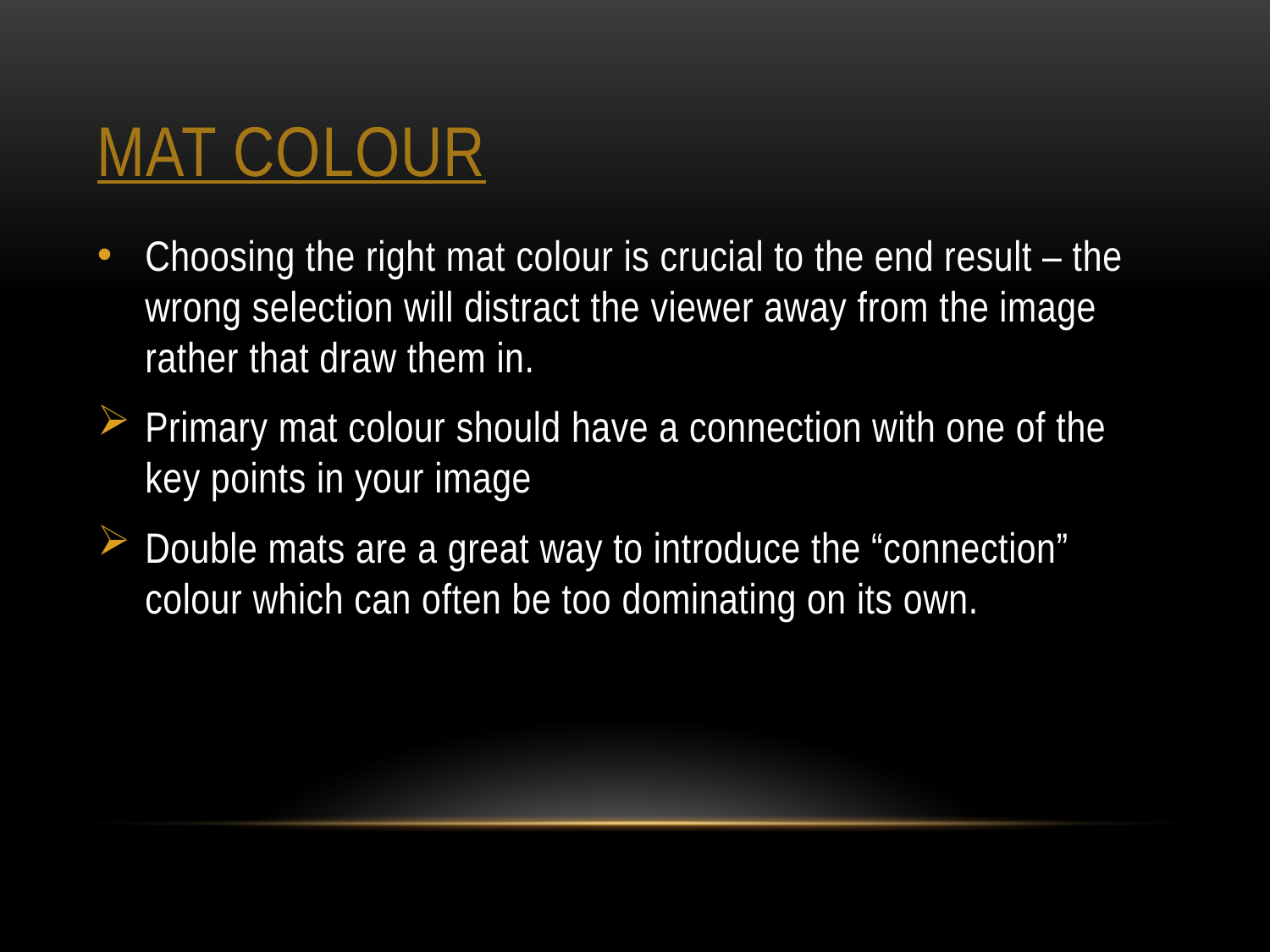

# Mat Colour
Choosing the right mat colour is crucial to the end result – the wrong selection will distract the viewer away from the image rather that draw them in.
Primary mat colour should have a connection with one of the key points in your image
Double mats are a great way to introduce the “connection” colour which can often be too dominating on its own.